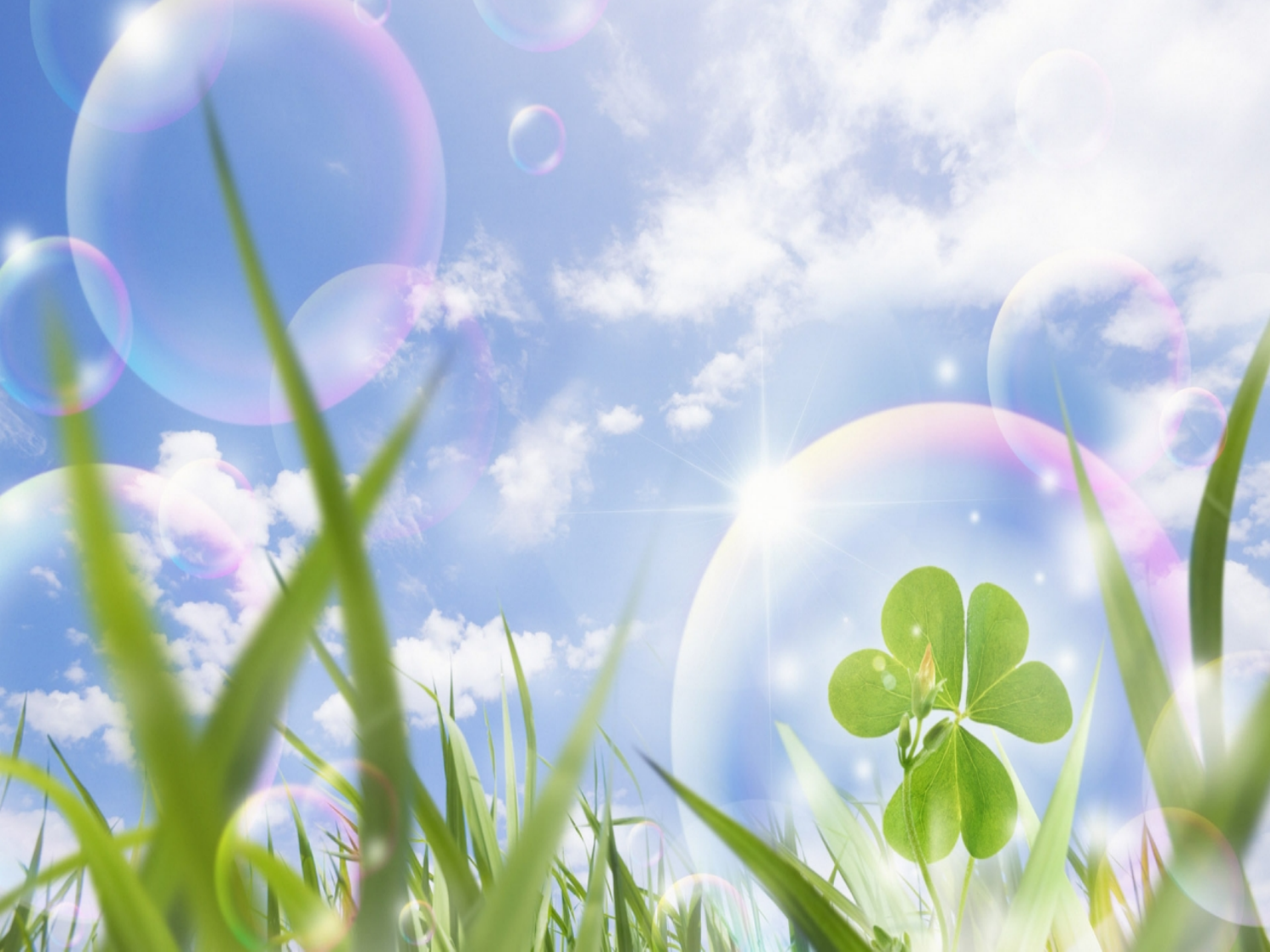

# Исследовательское обучение построено на основе естественного стремления ребёнка к самостоятельному изучению окружающего и направлено на развитие у ребёнка умений и навыков научного поиска, на воспитание истинного творца.